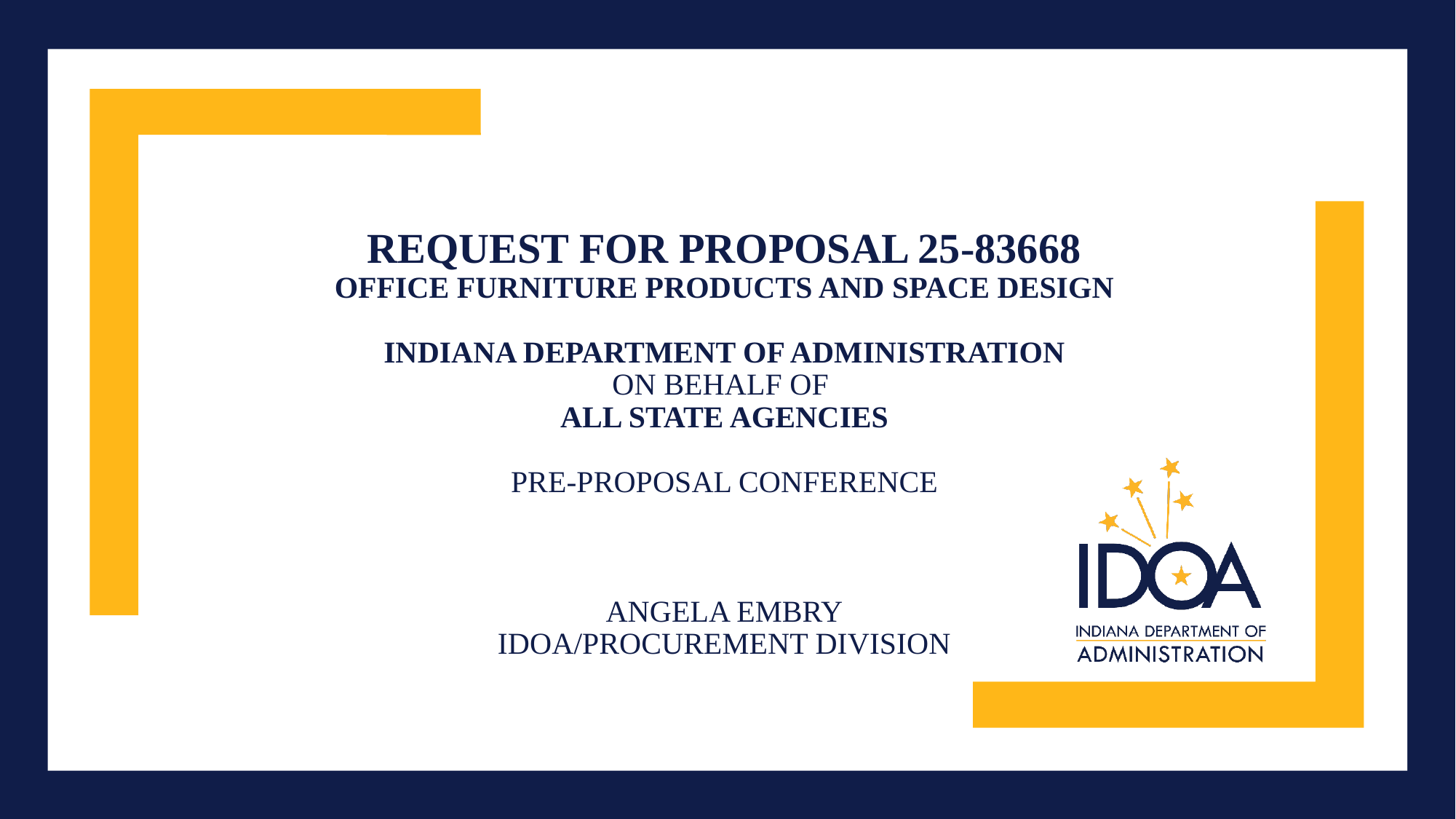

# Request for Proposal 25-83668 Office Furniture Products and Space Design Indiana Department of Administration On Behalf Of All State Agencies Pre-Proposal Conference Angela Embry IDOA/Procurement Division